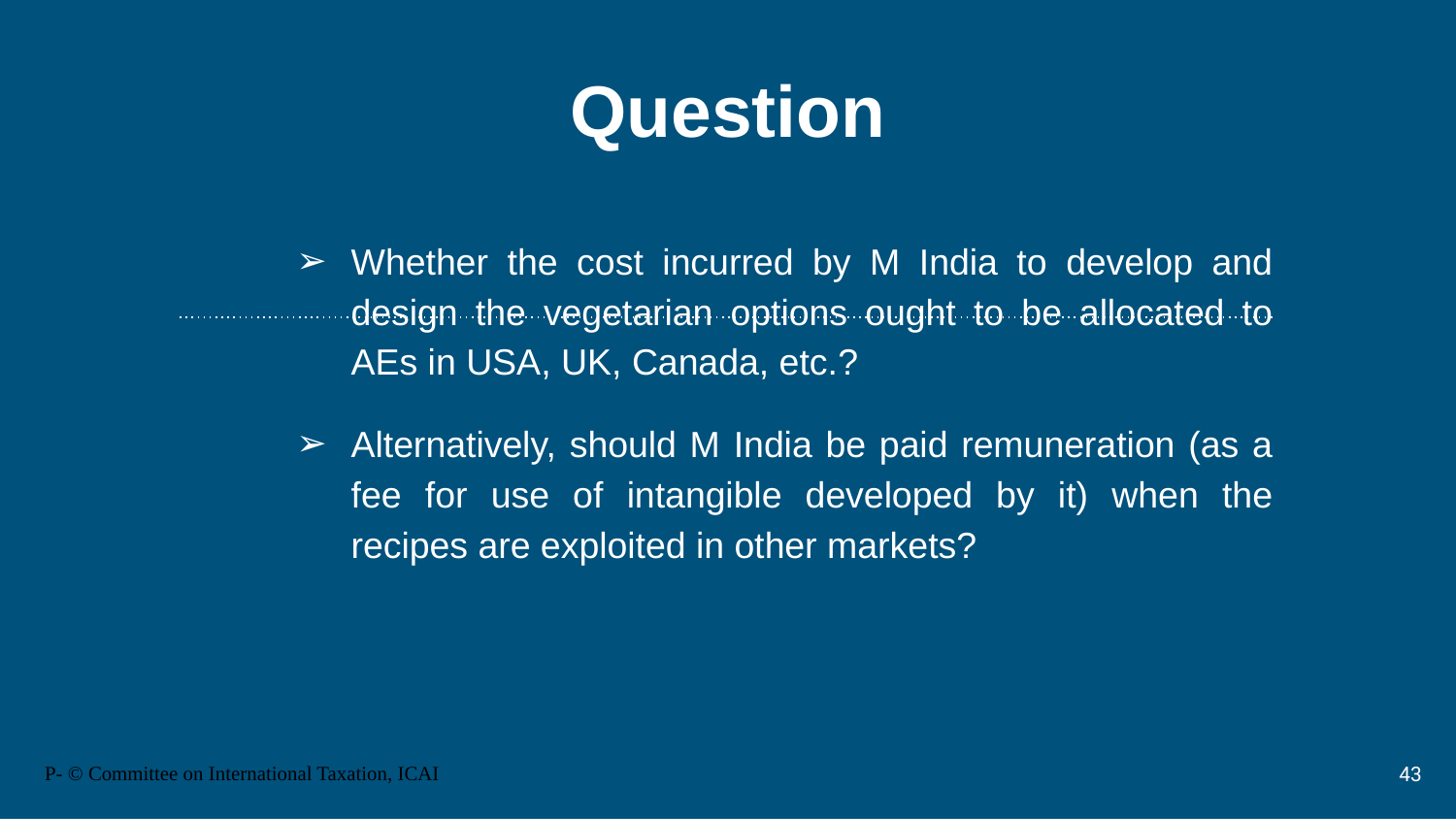

# Question
Whether the cost incurred by M India to develop and design the vegetarian options ought to be allocated to AEs in USA, UK, Canada, etc.?
Alternatively, should M India be paid remuneration (as a fee for use of intangible developed by it) when the recipes are exploited in other markets?
43
P- © Committee on International Taxation, ICAI